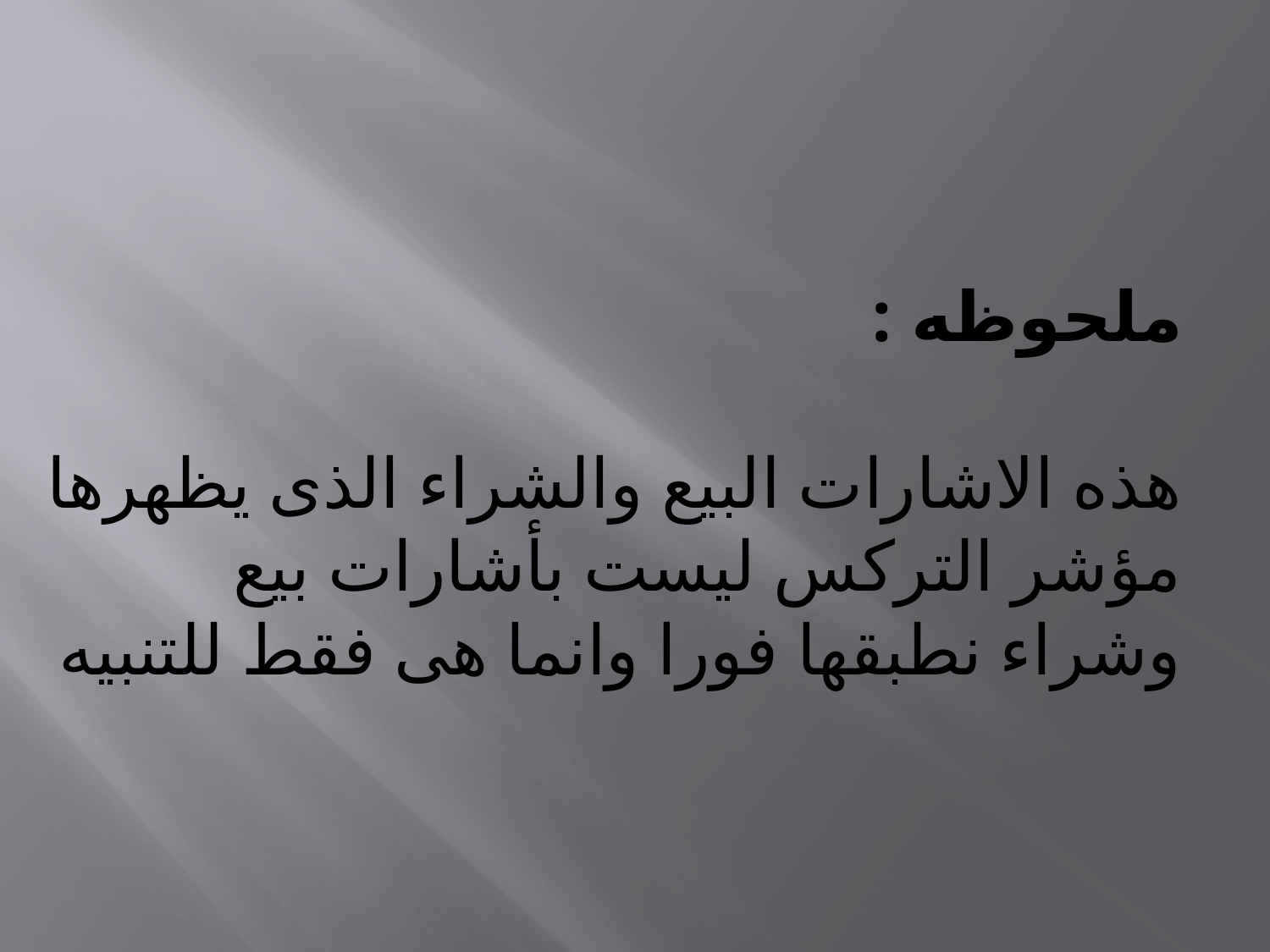

# ملحوظه : هذه الاشارات البيع والشراء الذى يظهرها مؤشر التركس ليست بأشارات بيع وشراء نطبقها فورا وانما هى فقط للتنبيه